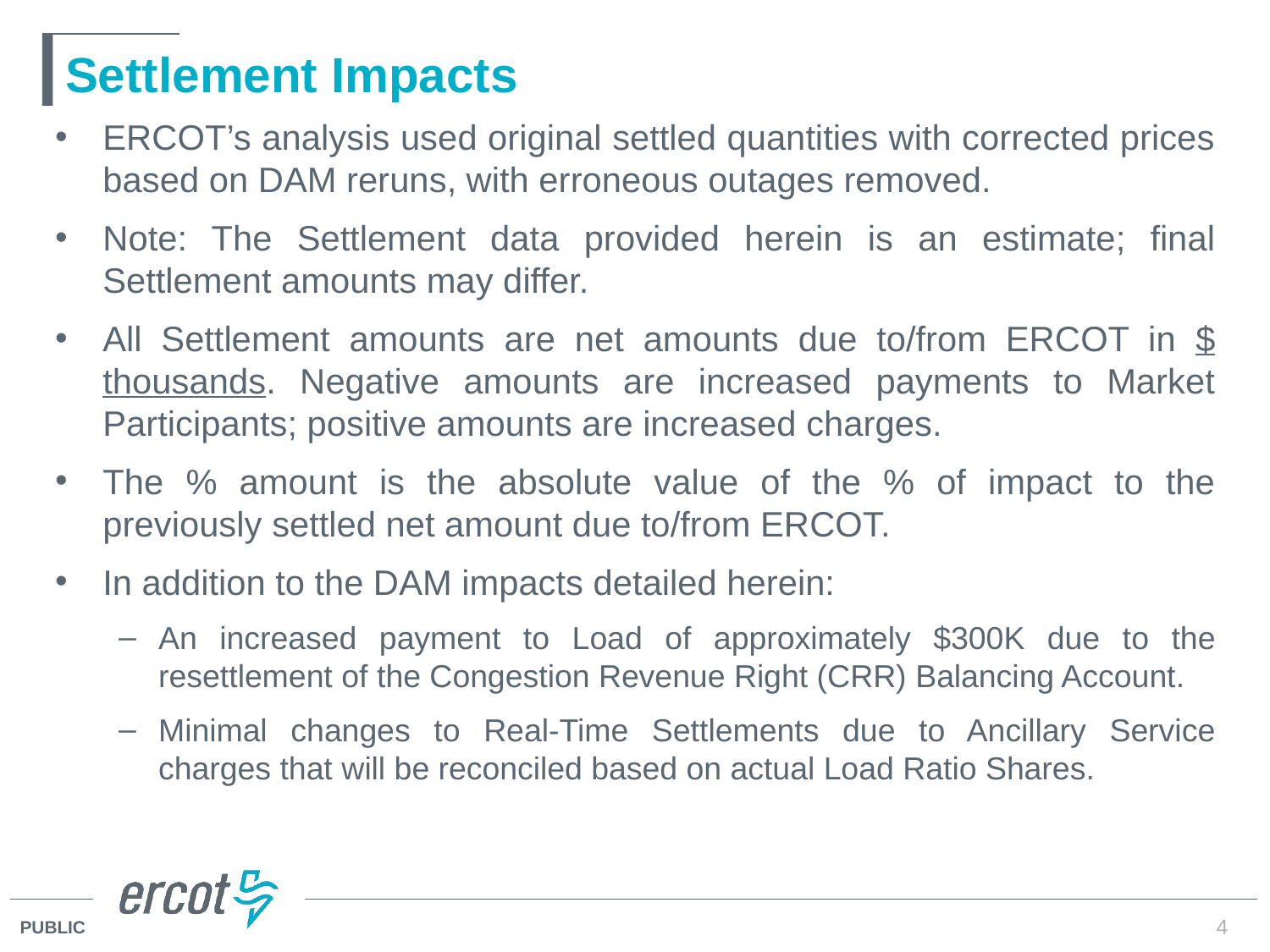

# Settlement Impacts
ERCOT’s analysis used original settled quantities with corrected prices based on DAM reruns, with erroneous outages removed.
Note: The Settlement data provided herein is an estimate; final Settlement amounts may differ.
All Settlement amounts are net amounts due to/from ERCOT in $ thousands. Negative amounts are increased payments to Market Participants; positive amounts are increased charges.
The % amount is the absolute value of the % of impact to the previously settled net amount due to/from ERCOT.
In addition to the DAM impacts detailed herein:
An increased payment to Load of approximately $300K due to the resettlement of the Congestion Revenue Right (CRR) Balancing Account.
Minimal changes to Real-Time Settlements due to Ancillary Service charges that will be reconciled based on actual Load Ratio Shares.

4